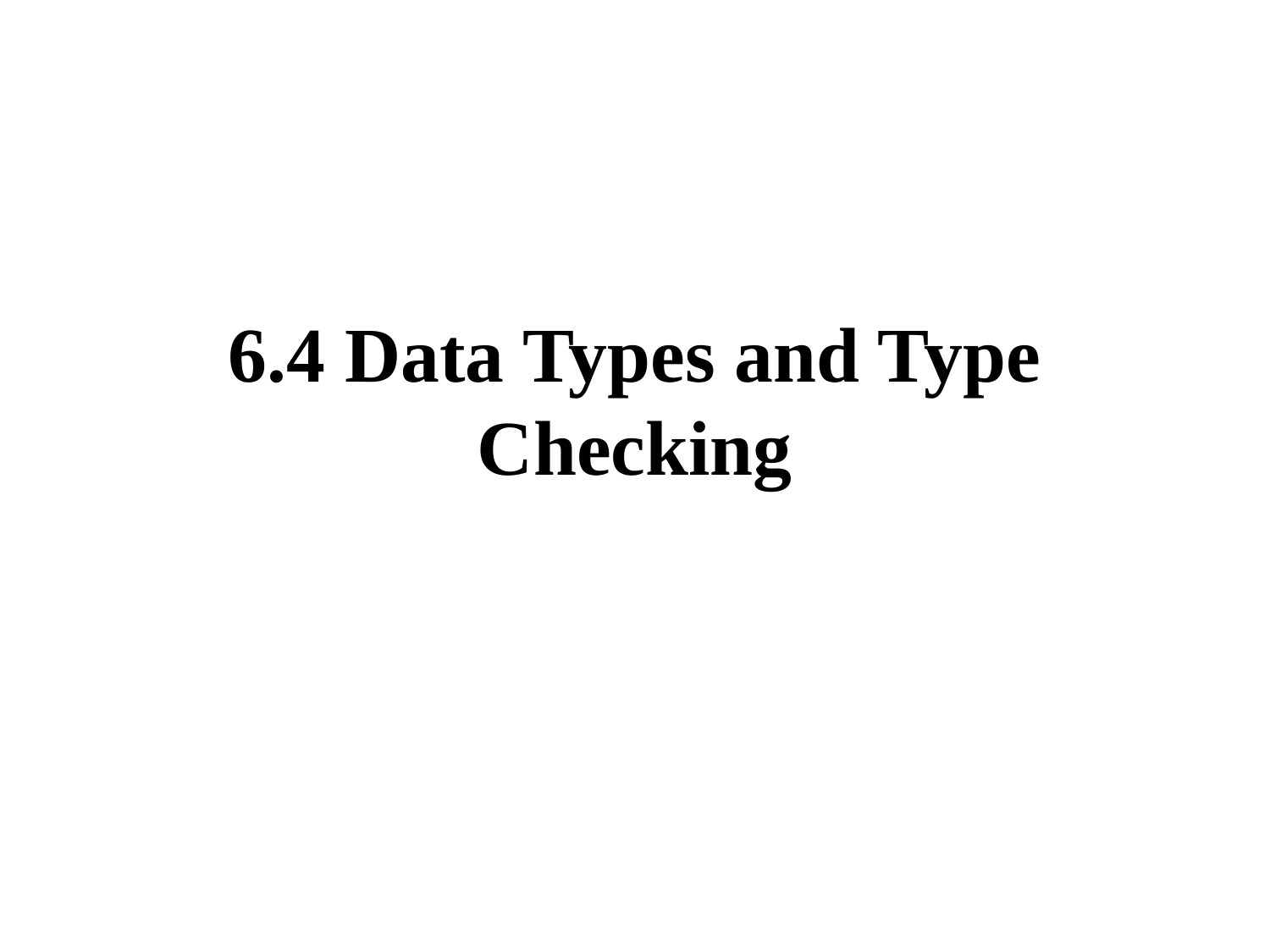

# 6.4 Data Types and Type Checking